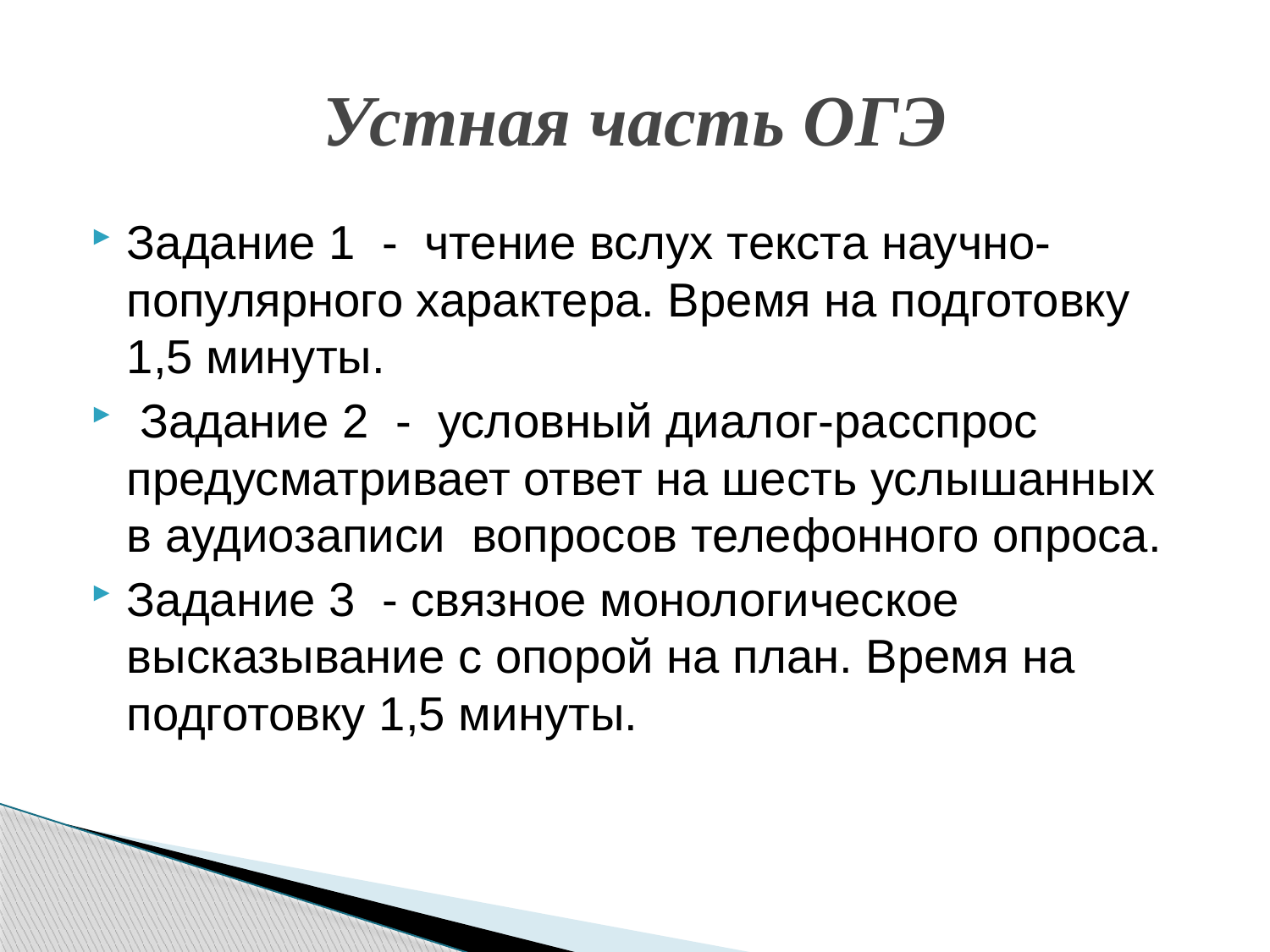

# Устная часть ОГЭ
Задание 1  -  чтение вслух текста научно-популярного характера. Время на подготовку 1,5 минуты.
 Задание 2  -  условный диалог-расспрос предусматривает ответ на шесть услышанных в аудиозаписи  вопросов телефонного опроса.
Задание 3  - связное монологическое высказывание с опорой на план. Время на подготовку 1,5 минуты.